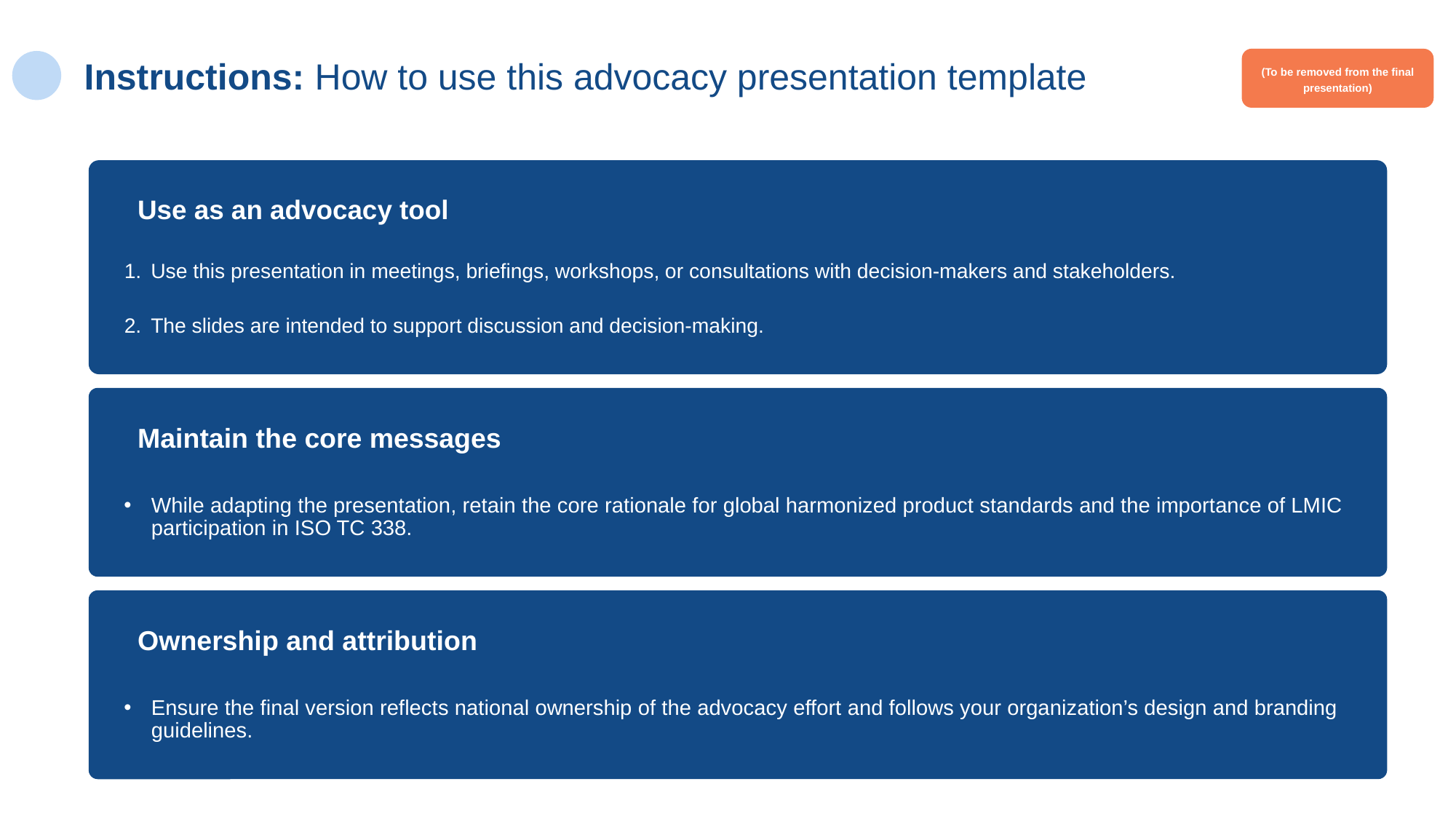

# Instructions: How to use this advocacy presentation template
(To be removed from the final presentation)
Use as an advocacy tool
Use this presentation in meetings, briefings, workshops, or consultations with decision-makers and stakeholders.
The slides are intended to support discussion and decision-making.
Maintain the core messages
While adapting the presentation, retain the core rationale for global harmonized product standards and the importance of LMIC participation in ISO TC 338.
Ownership and attribution
Ensure the final version reflects national ownership of the advocacy effort and follows your organization’s design and branding guidelines.